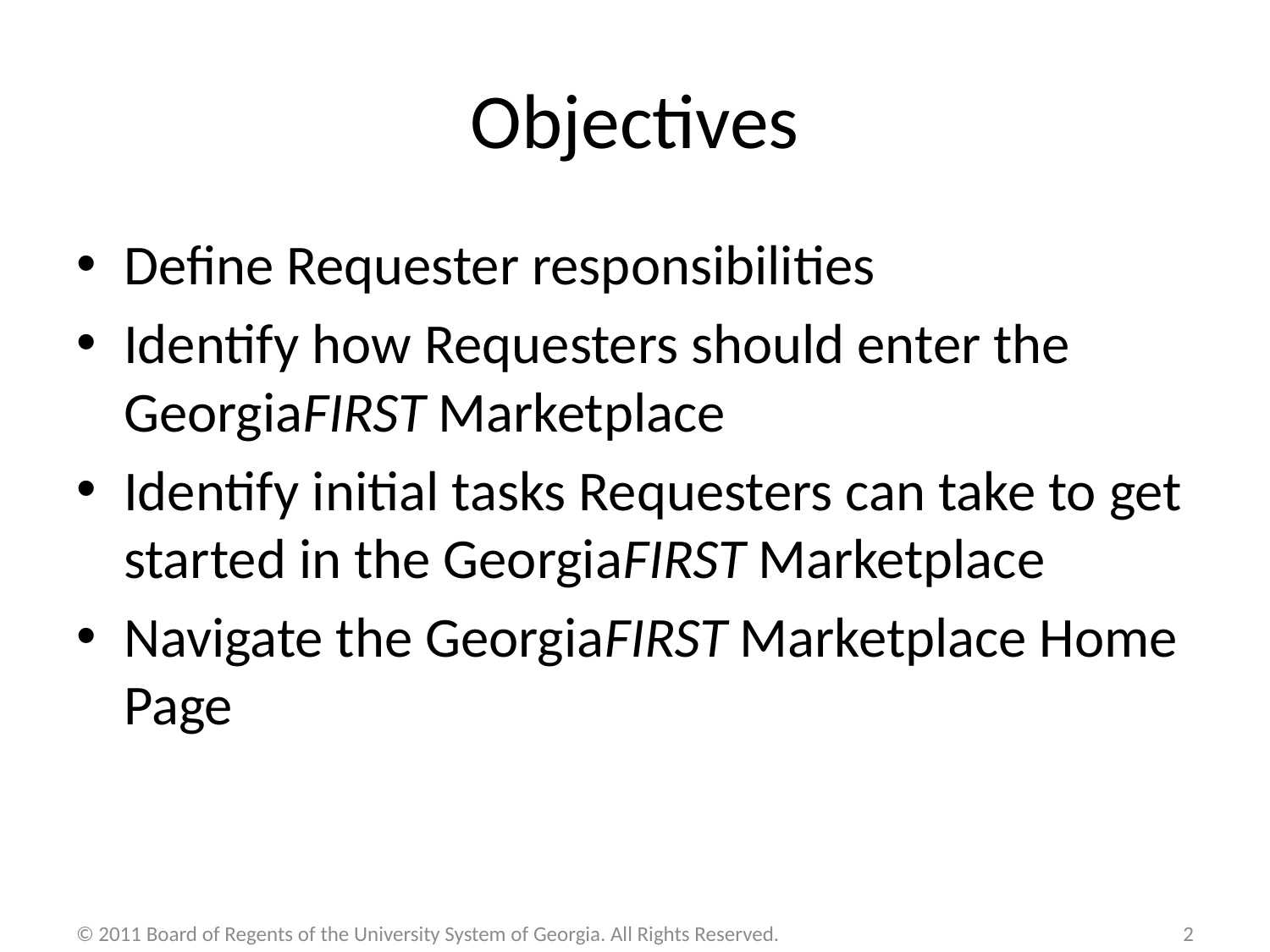

# Objectives
Define Requester responsibilities
Identify how Requesters should enter the GeorgiaFIRST Marketplace
Identify initial tasks Requesters can take to get started in the GeorgiaFIRST Marketplace
Navigate the GeorgiaFIRST Marketplace Home Page
© 2011 Board of Regents of the University System of Georgia. All Rights Reserved.
2